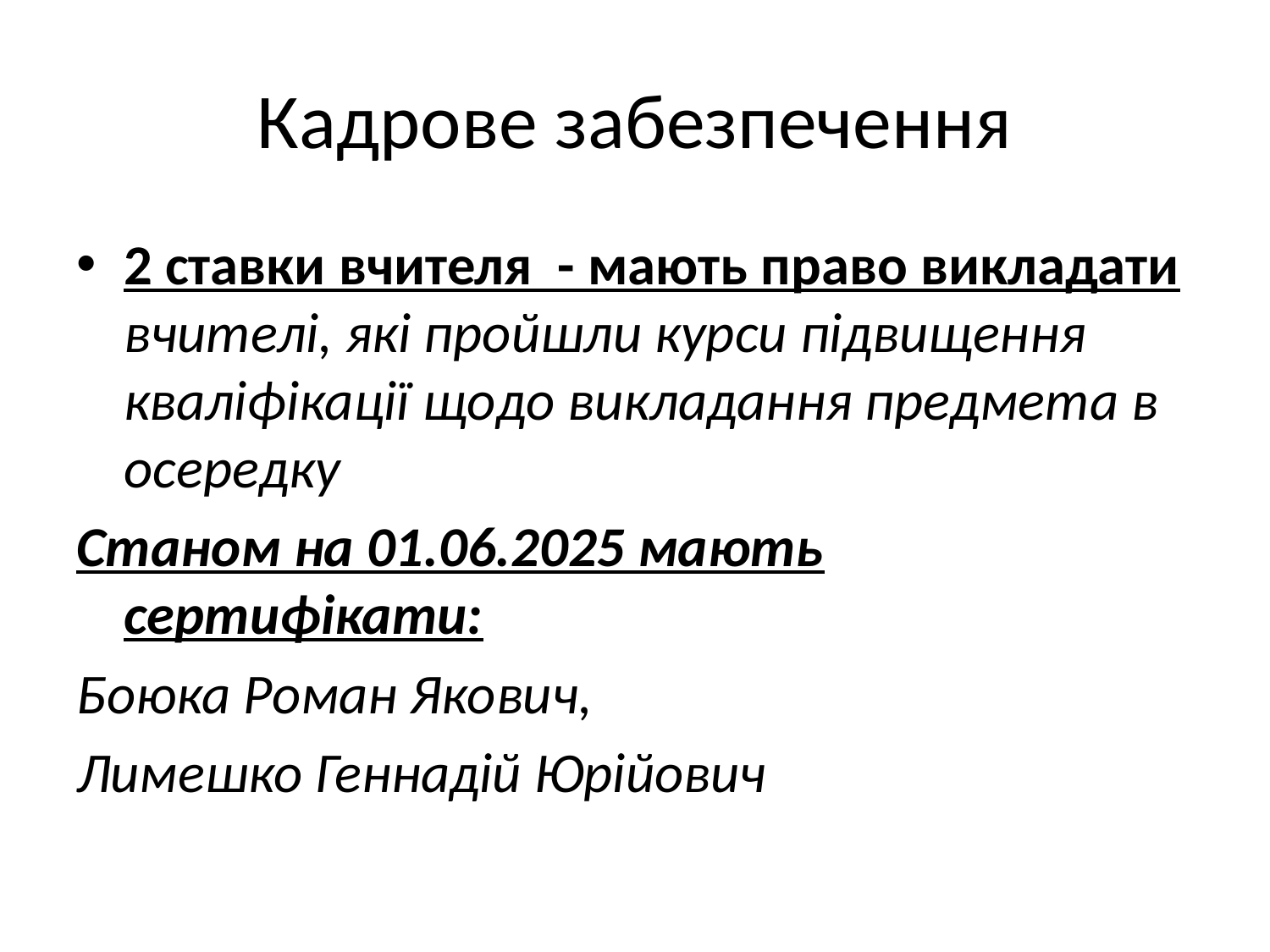

# Кадрове забезпечення
2 ставки вчителя  - мають право викладати вчителі, які пройшли курси підвищення кваліфікації щодо викладання предмета в осередку
Станом на 01.06.2025 мають сертифікати:
Боюка Роман Якович,
Лимешко Геннадій Юрійович